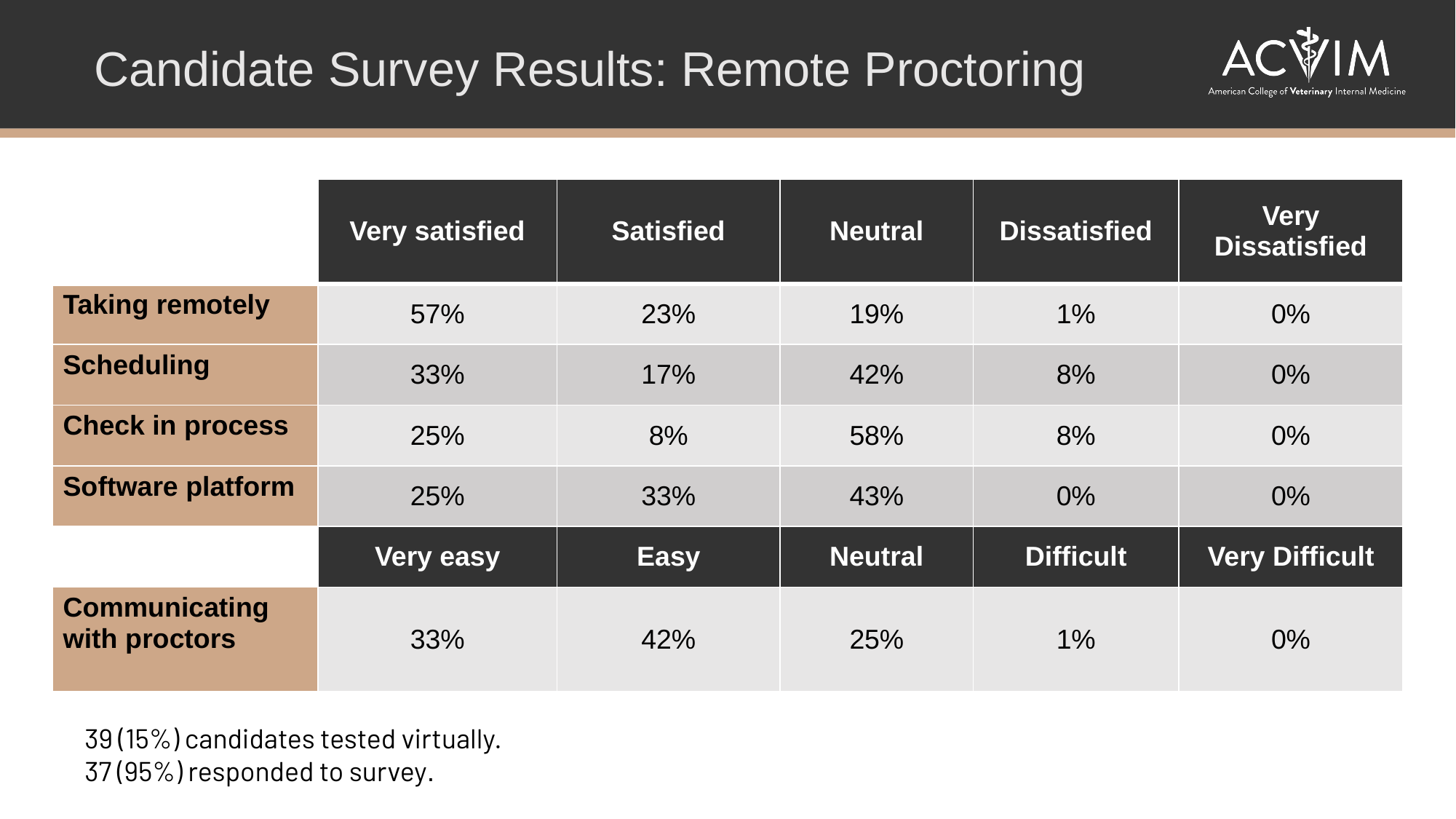

Candidate Survey Results: Remote Proctoring
|  | Very satisfied | Satisfied | Neutral | Dissatisfied | Very Dissatisfied |
| --- | --- | --- | --- | --- | --- |
| Taking remotely | 57% | 23% | 19% | 1% | 0% |
| Scheduling | 33% | 17% | 42% | 8% | 0% |
| Check in process | 25% | 8% | 58% | 8% | 0% |
| Software platform | 25% | 33% | 43% | 0% | 0% |
|  | Very easy | Easy | Neutral | Difficult | Very Difficult |
| Communicating with proctors | 33% | 42% | 25% | 1% | 0% |
39 (15%) candidates tested virtually.
	37 (95%) responded to survey.